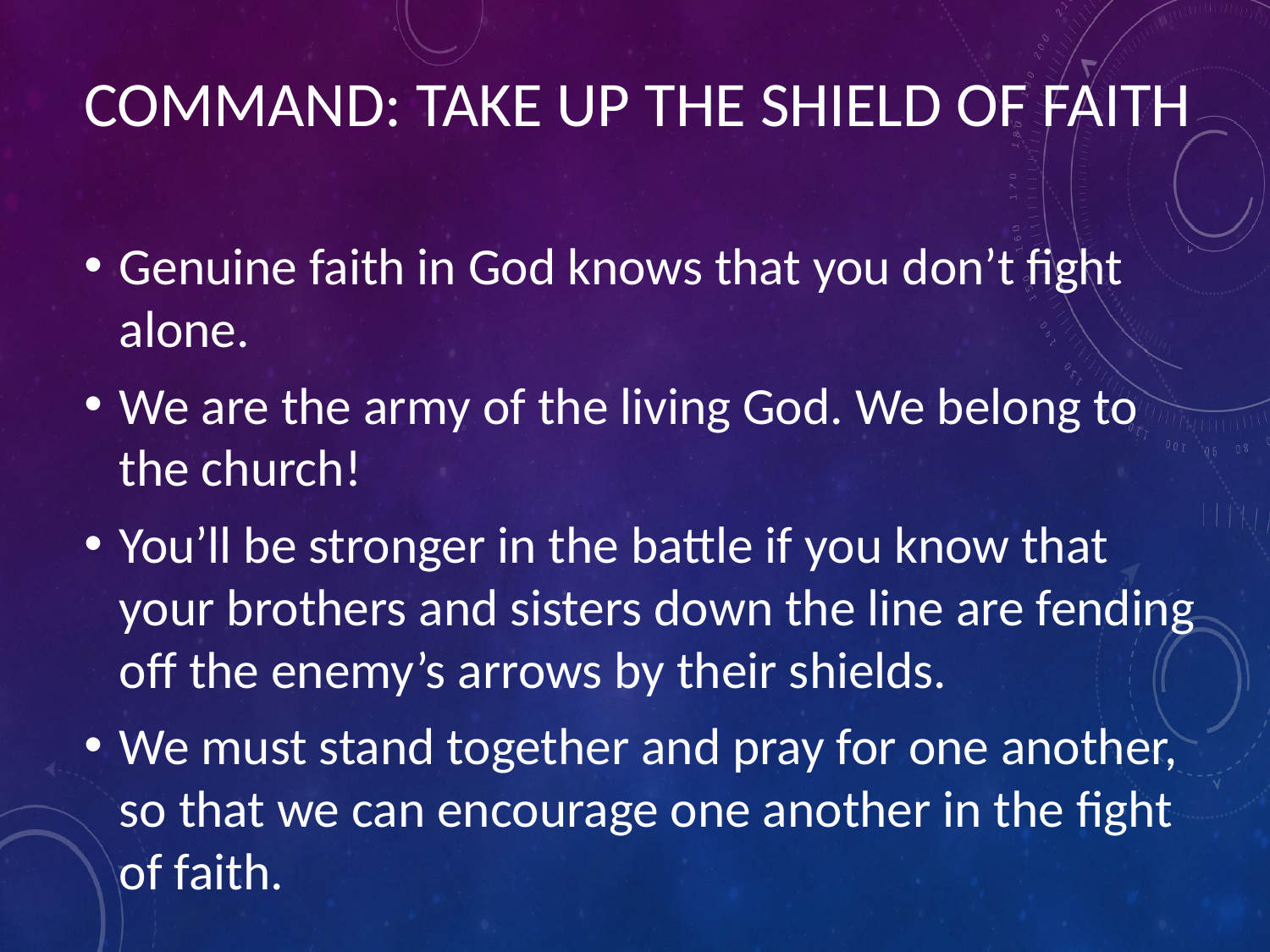

# command: take up the shield of faith
Genuine faith in God knows that you don’t fight alone.
We are the army of the living God. We belong to the church!
You’ll be stronger in the battle if you know that your brothers and sisters down the line are fending off the enemy’s arrows by their shields.
We must stand together and pray for one another, so that we can encourage one another in the fight of faith.